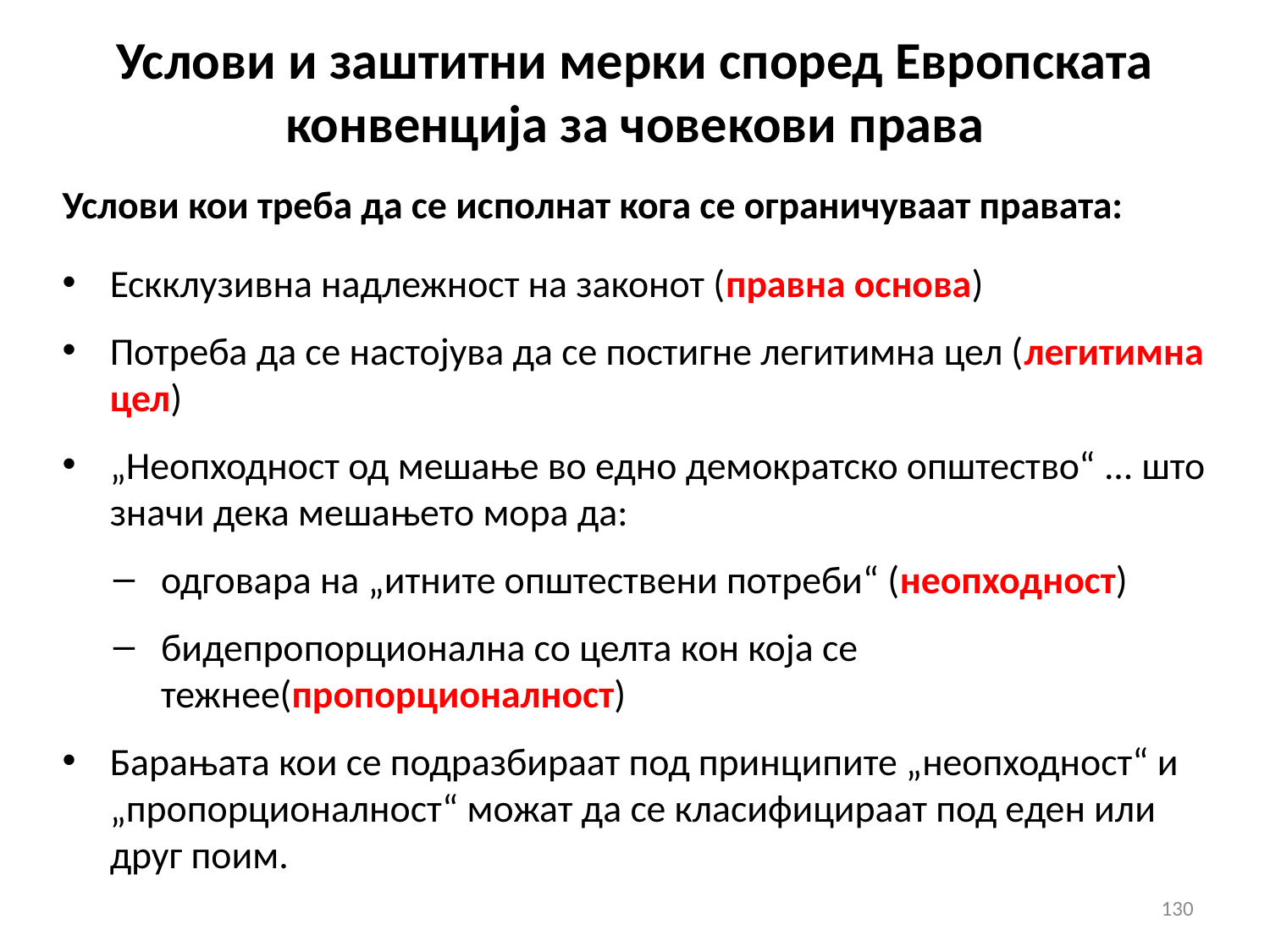

# Услови и заштитни мерки според Европската конвенција за човекови права
Услови кои треба да се исполнат кога се ограничуваат правата:
Ескклузивна надлежност на законот (правна основа)
Потреба да се настојува да се постигне легитимна цел (легитимна цел)
„Неопходност од мешање во едно демократско општество“ ... што значи дека мешањето мора да:
одговара на „итните општествени потреби“ (неопходност)
бидепропорционална со целта кон која се тежнее(пропорционалност)
Барањата кои се подразбираат под принципите „неопходност“ и „пропорционалност“ можат да се класифицираат под еден или друг поим.
130